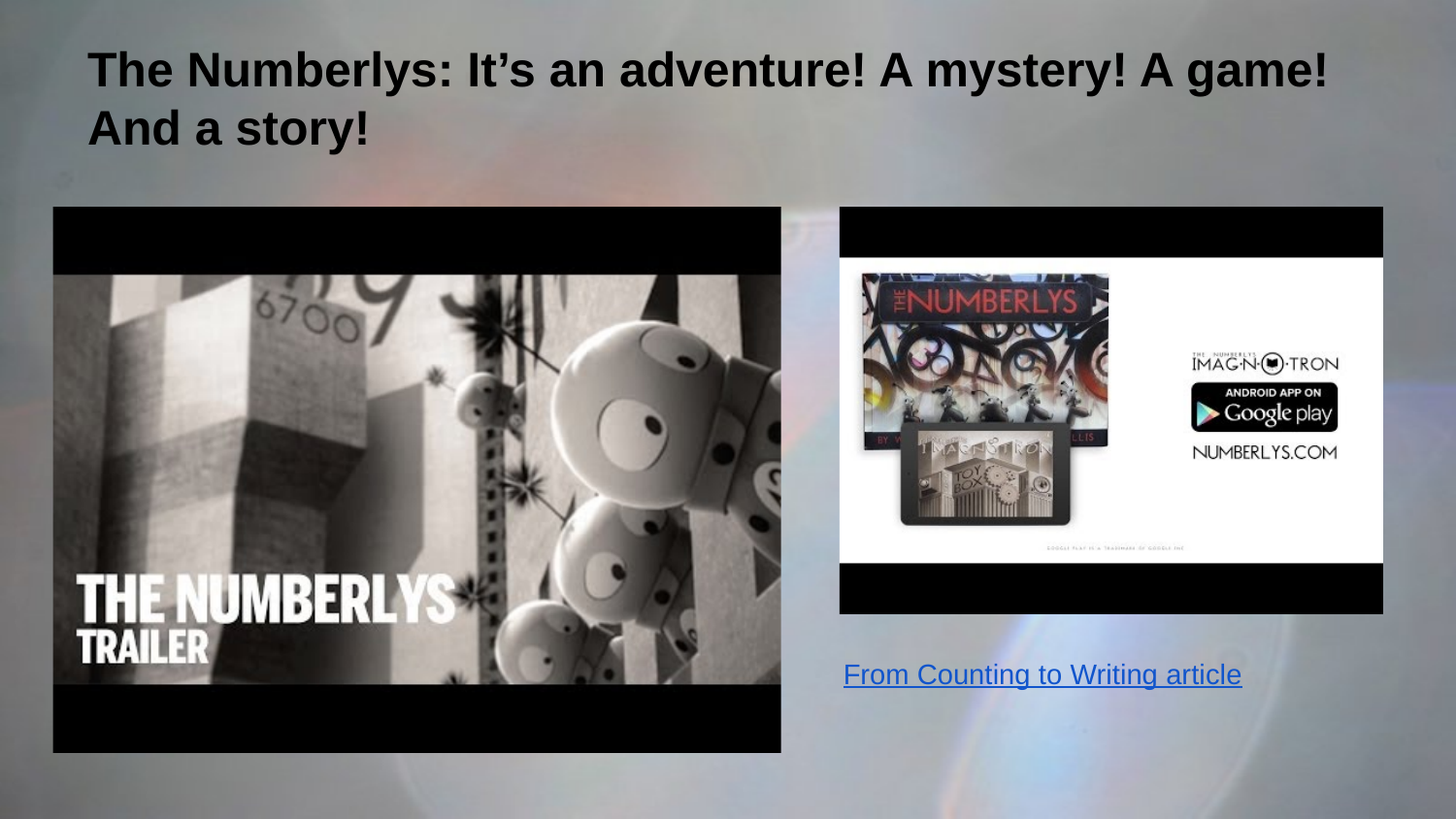

# The Numberlys: It’s an adventure! A mystery! A game! And a story!

From Counting to Writing article